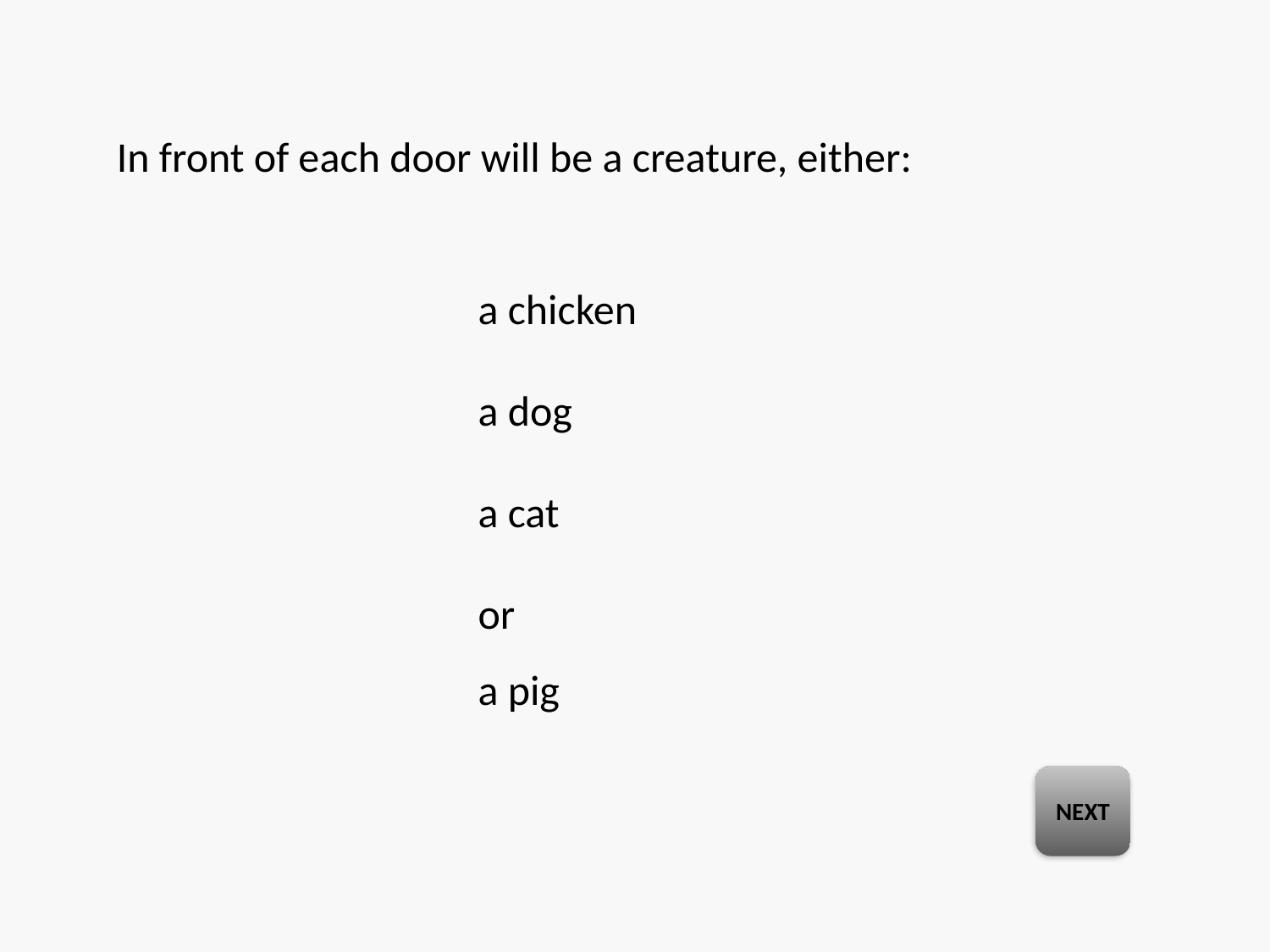

In front of each door will be a creature, either:

a chicken

a dog

a cat

or
a pig
NEXT